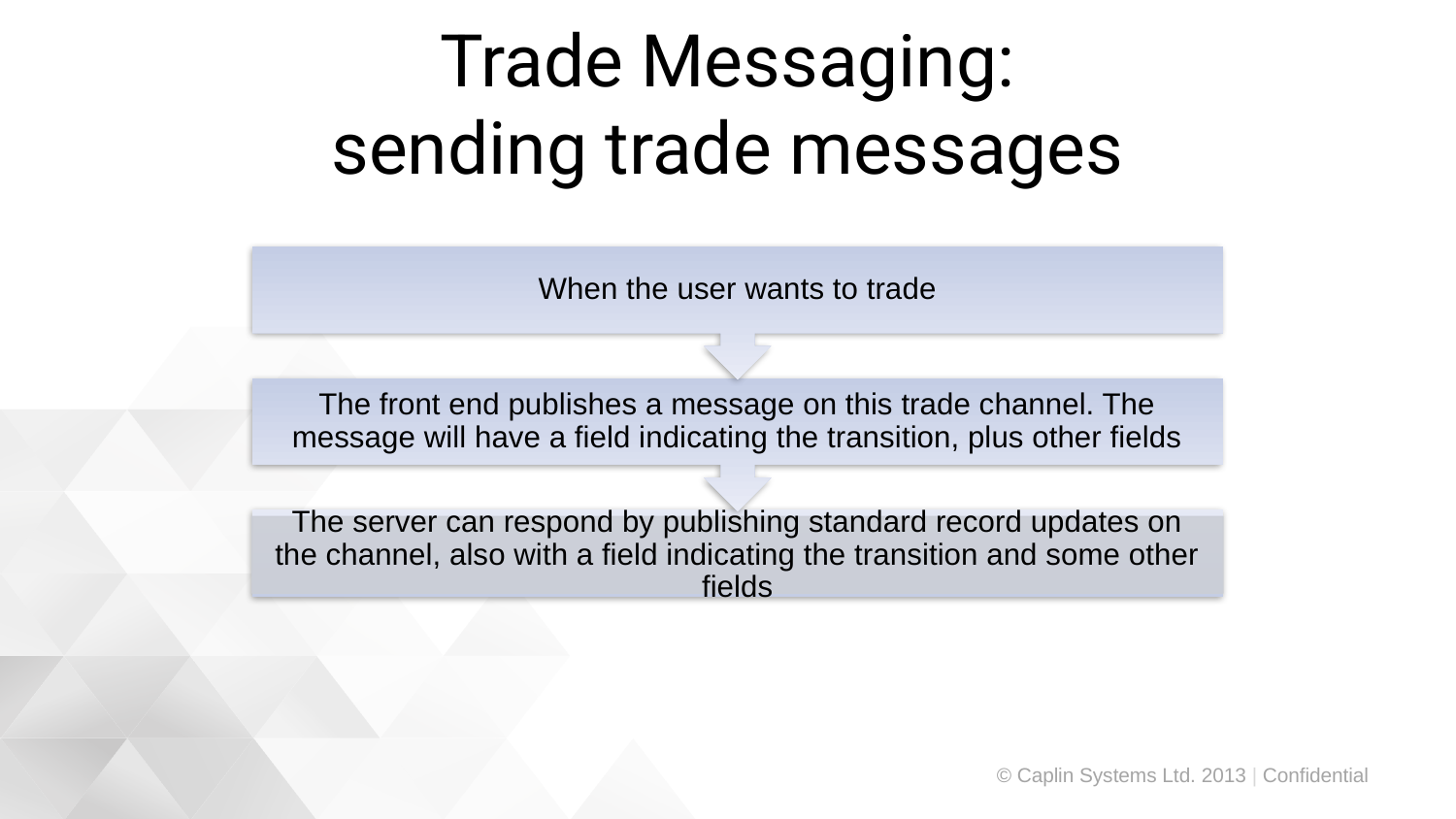

# Trade Messaging: sending trade messages

When the user wants to trade

The front end publishes a message on this trade channel. The message will have a field indicating the transition, plus other fields

The server can respond by publishing standard record updates on the channel, also with a field indicating the transition and some other fields